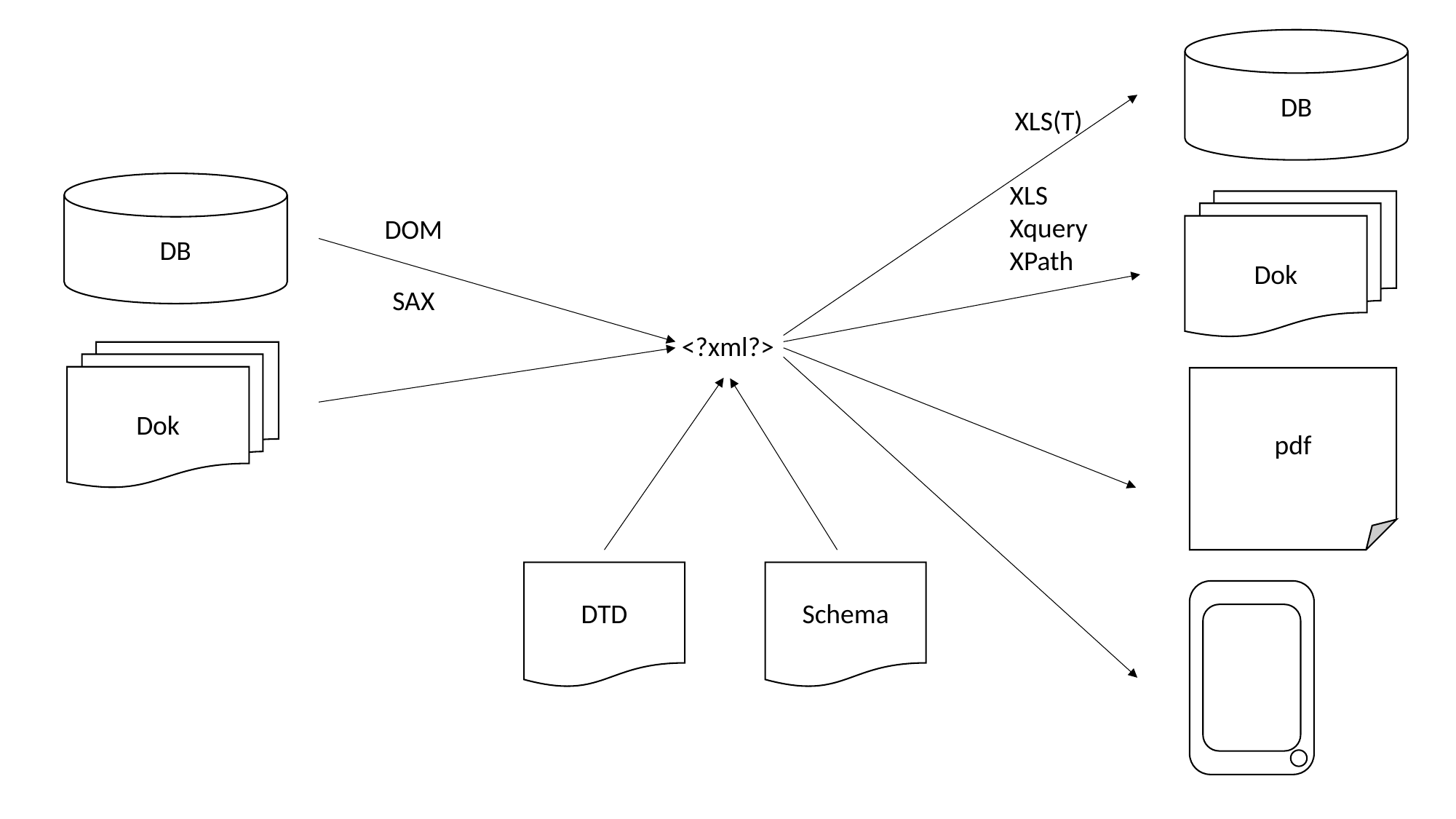

DB
XLS(T)
DB
Dok
XLS
Xquery
XPath
DOM
<?xml?>
SAX
Dok
pdf
DTD
Schema